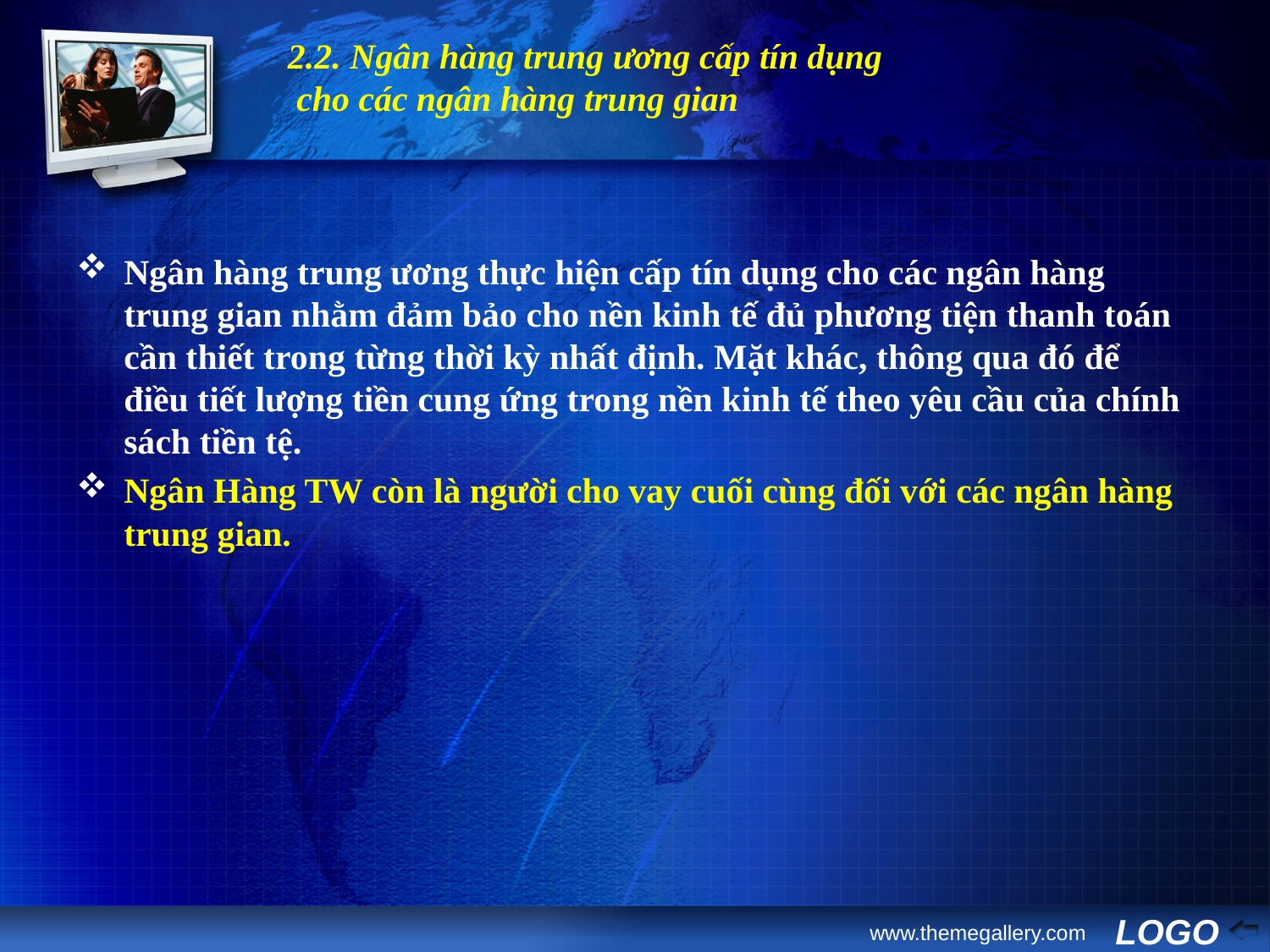

# 2.2. Ngân hàng trung ương cấp tín dụng cho các ngân hàng trung gian
Ngân hàng trung ương thực hiện cấp tín dụng cho các ngân hàng trung gian nhằm đảm bảo cho nền kinh tế đủ phương tiện thanh toán cần thiết trong từng thời kỳ nhất định. Mặt khác, thông qua đó để điều tiết lượng tiền cung ứng trong nền kinh tế theo yêu cầu của chính sách tiền tệ.
Ngân Hàng TW còn là người cho vay cuối cùng đối với các ngân hàng trung gian.

www.themegallery.com